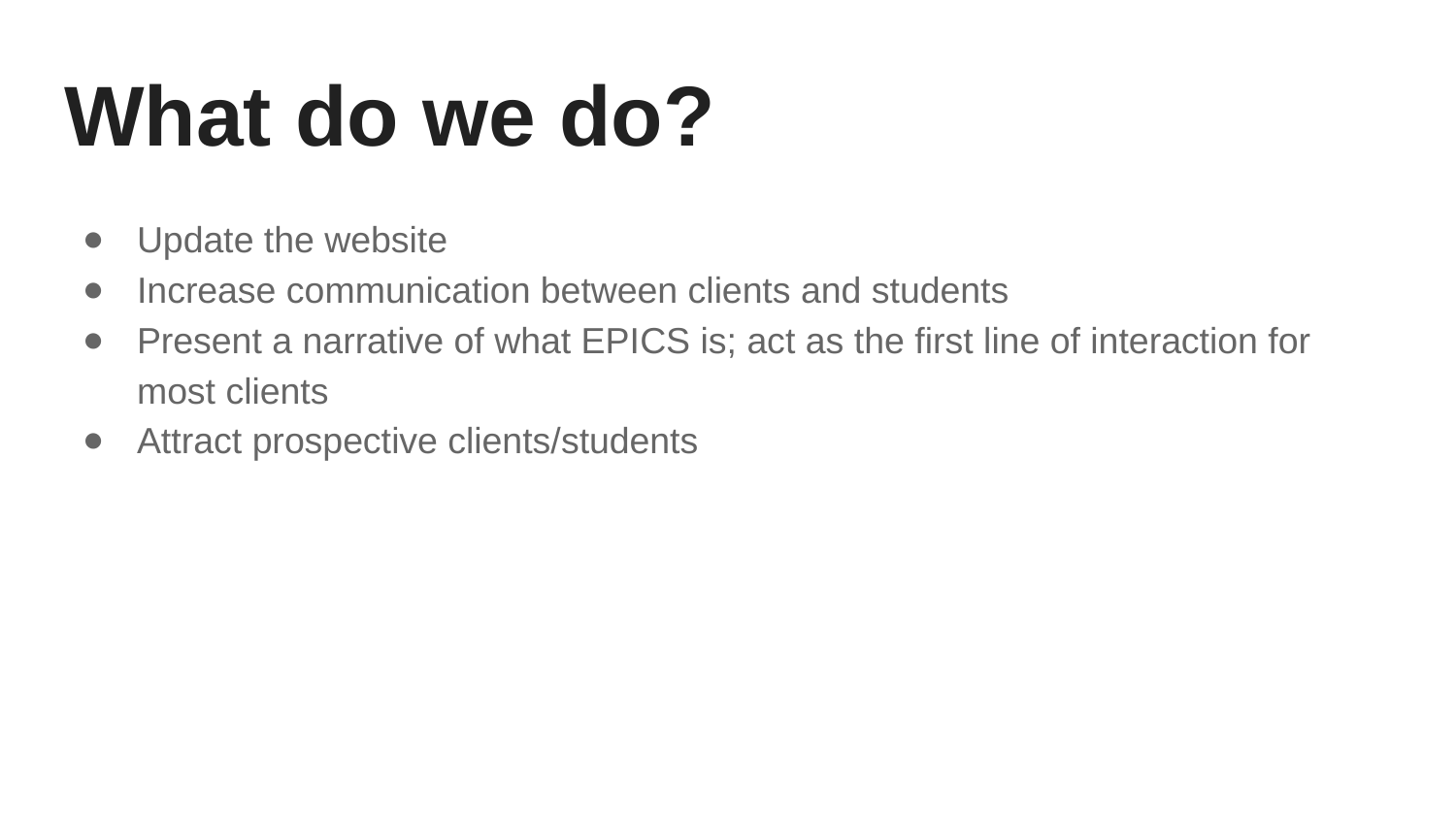

# What do we do?
Update the website
Increase communication between clients and students
Present a narrative of what EPICS is; act as the first line of interaction for most clients
Attract prospective clients/students